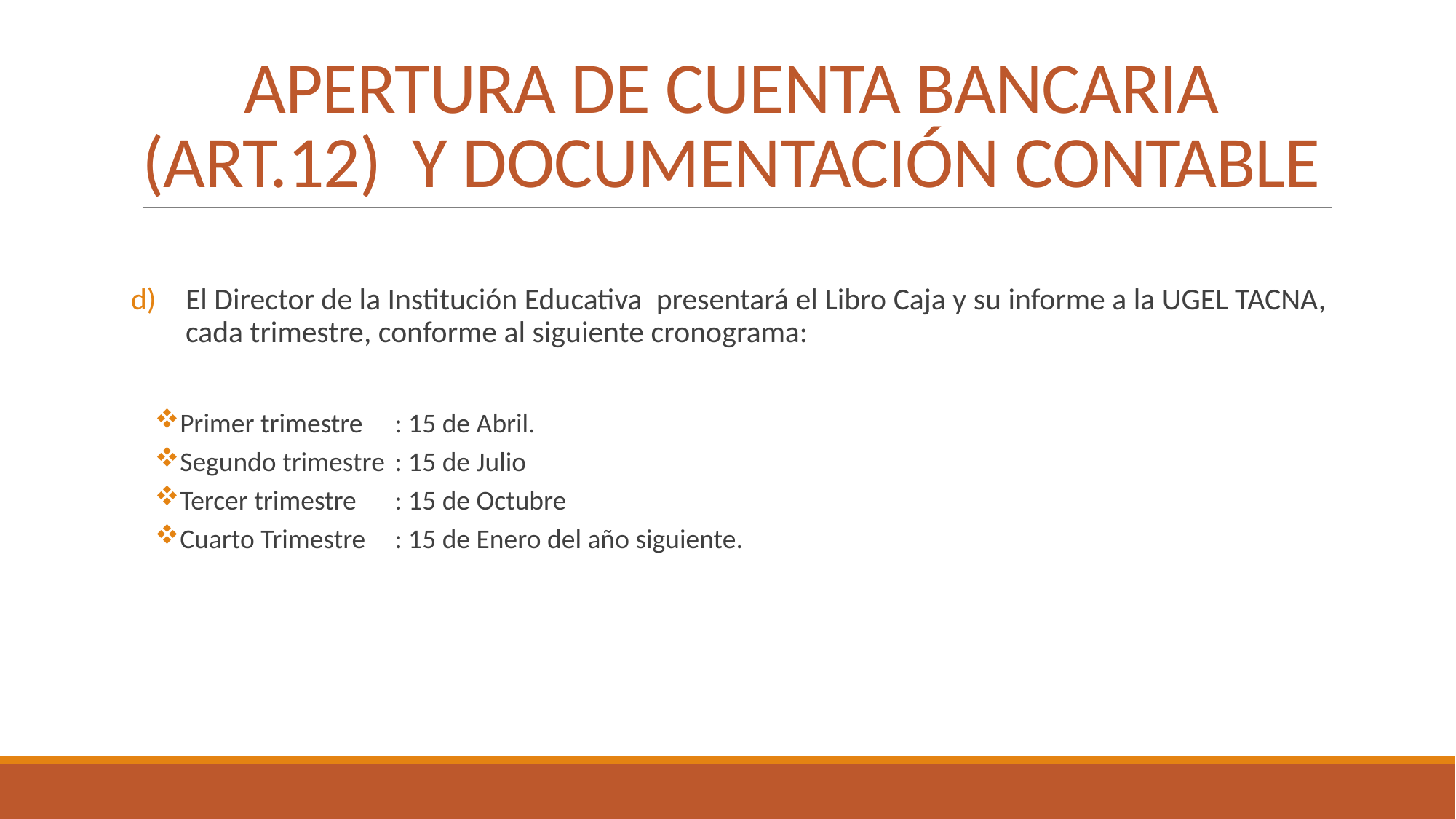

# APERTURA DE CUENTA BANCARIA (ART.12)  Y DOCUMENTACIÓN CONTABLE

El Director de la Institución Educativa  presentará el Libro Caja y su informe a la UGEL TACNA, cada trimestre, conforme al siguiente cronograma:

Primer trimestre	: 15 de Abril.
Segundo trimestre	: 15 de Julio
Tercer trimestre	: 15 de Octubre
Cuarto Trimestre	: 15 de Enero del año siguiente.